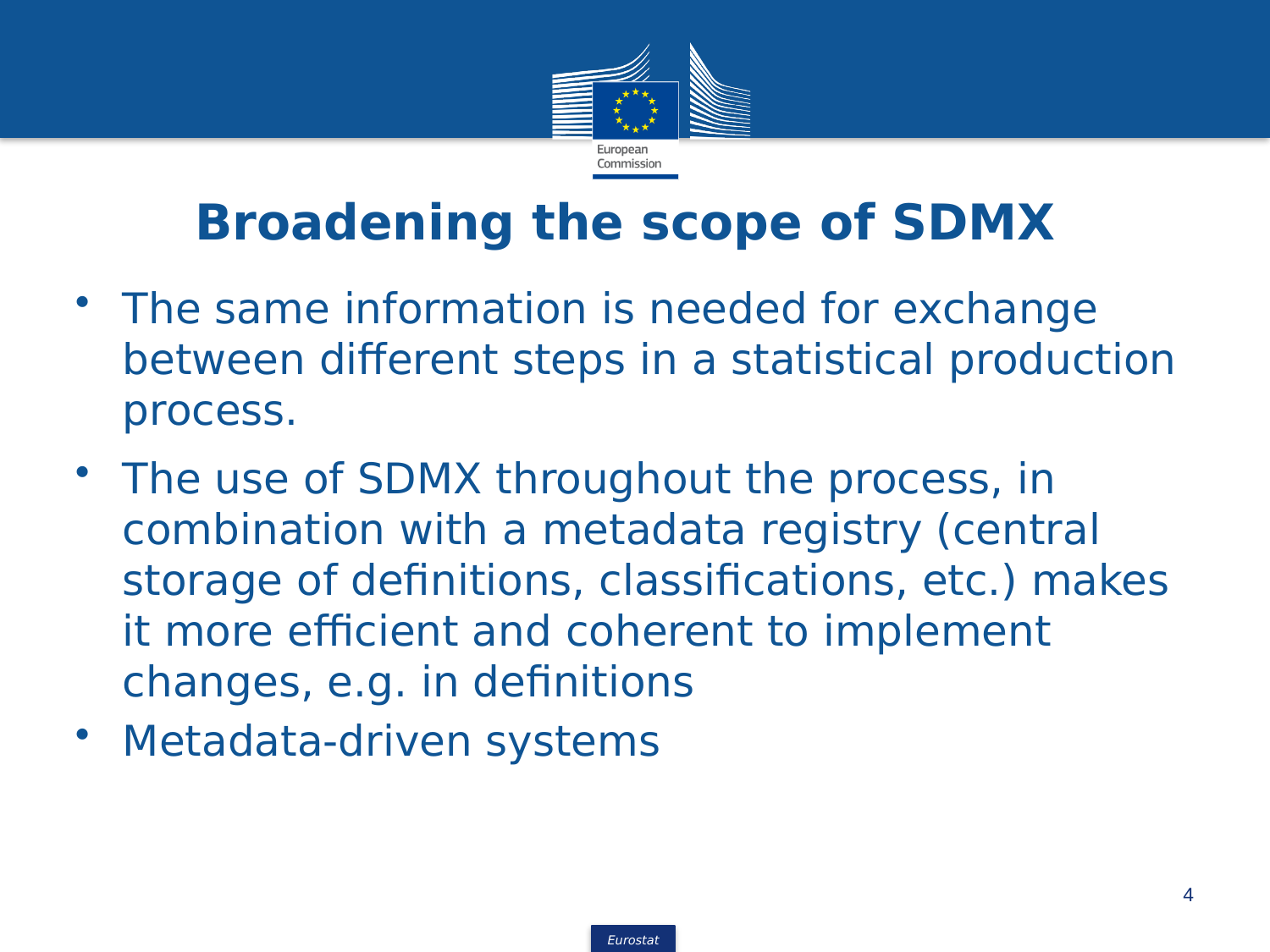

Broadening the scope of SDMX
The same information is needed for exchange between different steps in a statistical production process.

The use of SDMX throughout the process, in combination with a metadata registry (central storage of definitions, classifications, etc.) makes it more efficient and coherent to implement changes, e.g. in definitions
Metadata-driven systems
4